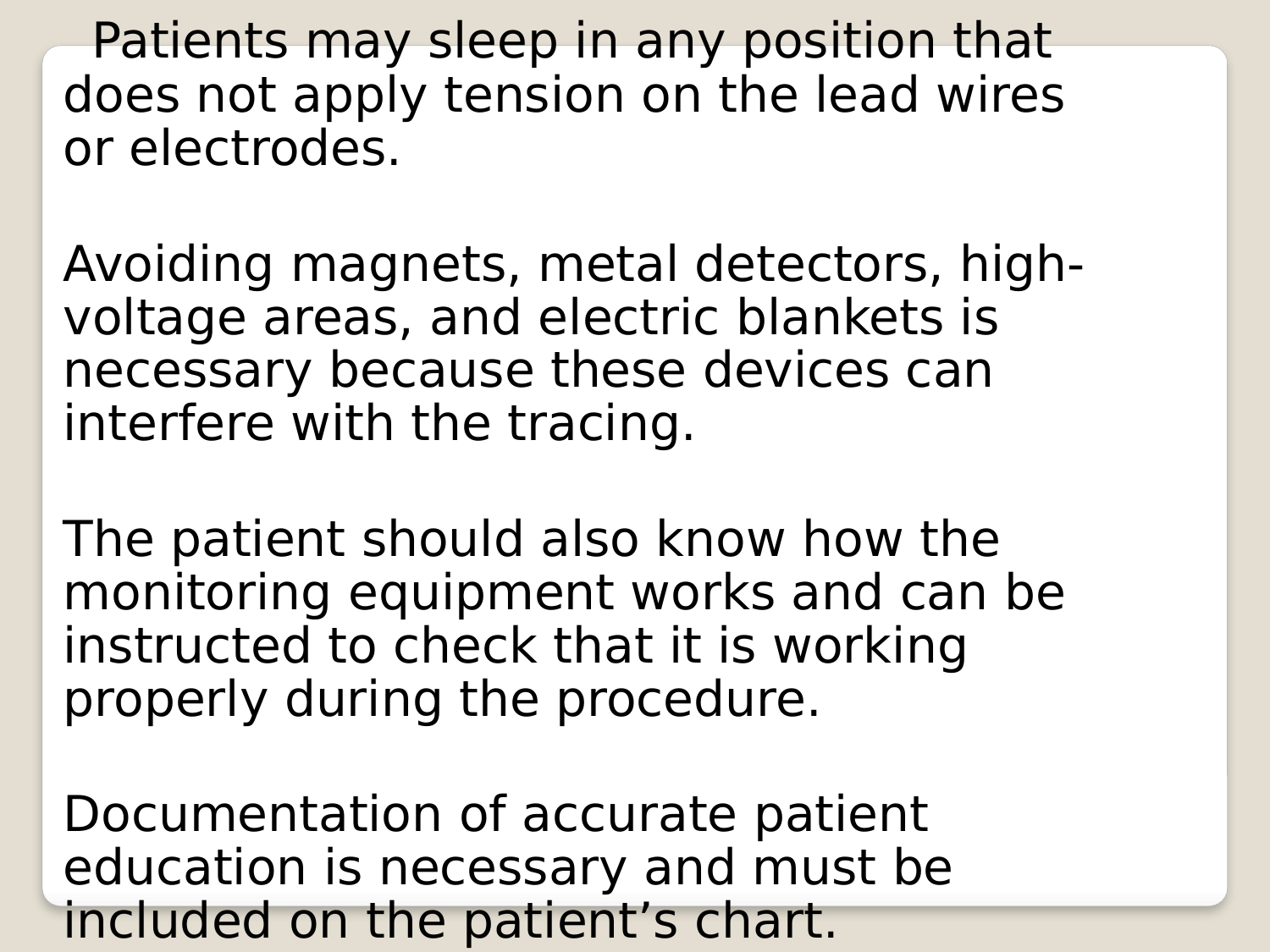

Patients may sleep in any position that does not apply tension on the lead wires or electrodes.

	Avoiding magnets, metal detectors, high-voltage areas, and electric blankets is necessary because these devices can interfere with the tracing.

	The patient should also know how the monitoring equipment works and can be instructed to check that it is working properly during the procedure.

	Documentation of accurate patient education is necessary and must be included on the patient’s chart.